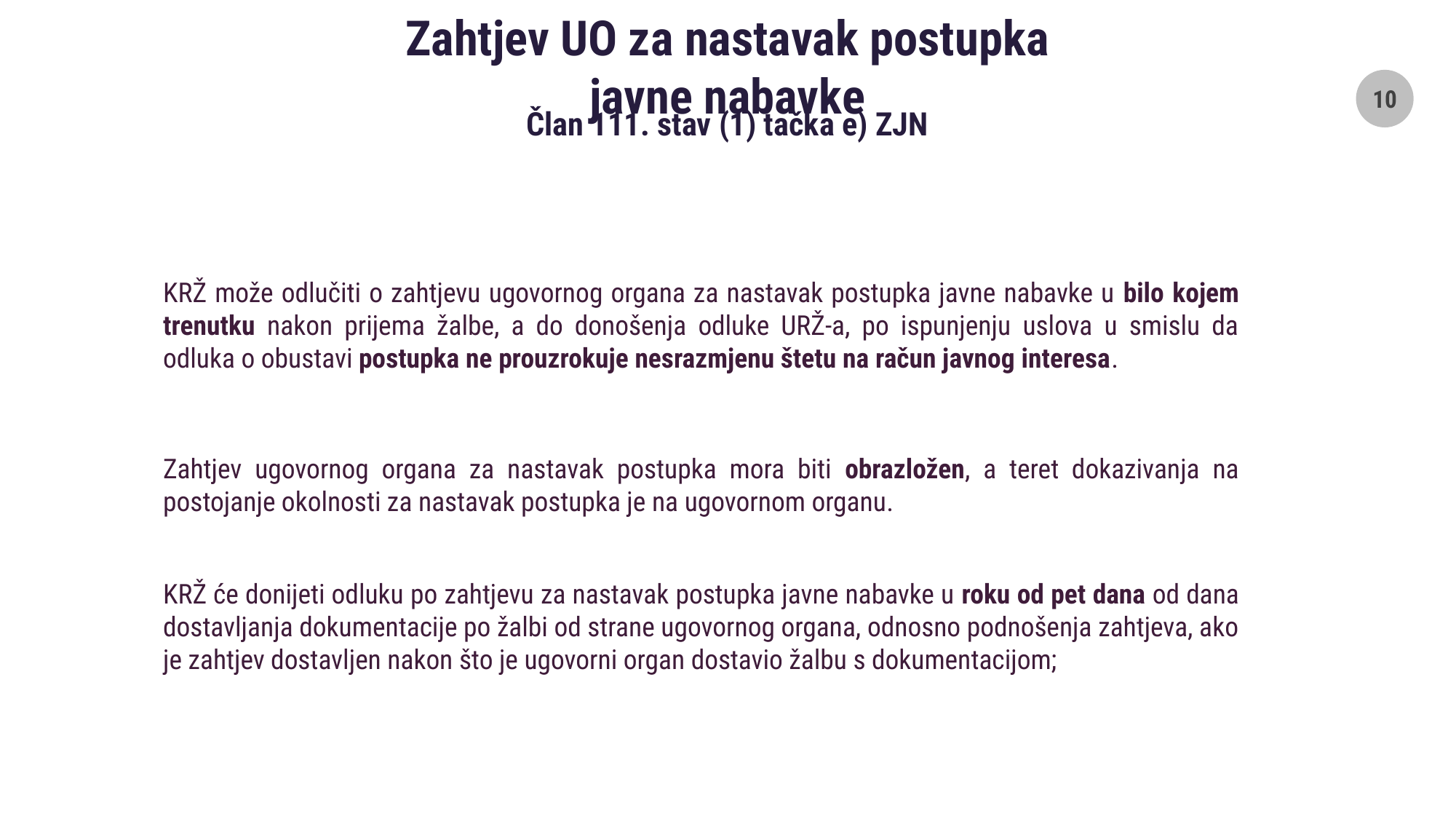

# Zahtjev UO za nastavak postupka javne nabavke
Član 111. stav (1) tačka e) ZJN
KRŽ može odlučiti o zahtjevu ugovornog organa za nastavak postupka javne nabavke u bilo kojem trenutku nakon prijema žalbe, a do donošenja odluke URŽ-a, po ispunjenju uslova u smislu da odluka o obustavi postupka ne prouzrokuje nesrazmjenu štetu na račun javnog interesa.

Zahtjev ugovornog organa za nastavak postupka mora biti obrazložen, a teret dokazivanja na postojanje okolnosti za nastavak postupka je na ugovornom organu.
KRŽ će donijeti odluku po zahtjevu za nastavak postupka javne nabavke u roku od pet dana od dana dostavljanja dokumentacije po žalbi od strane ugovornog organa, odnosno podnošenja zahtjeva, ako je zahtjev dostavljen nakon što je ugovorni organ dostavio žalbu s dokumentacijom;